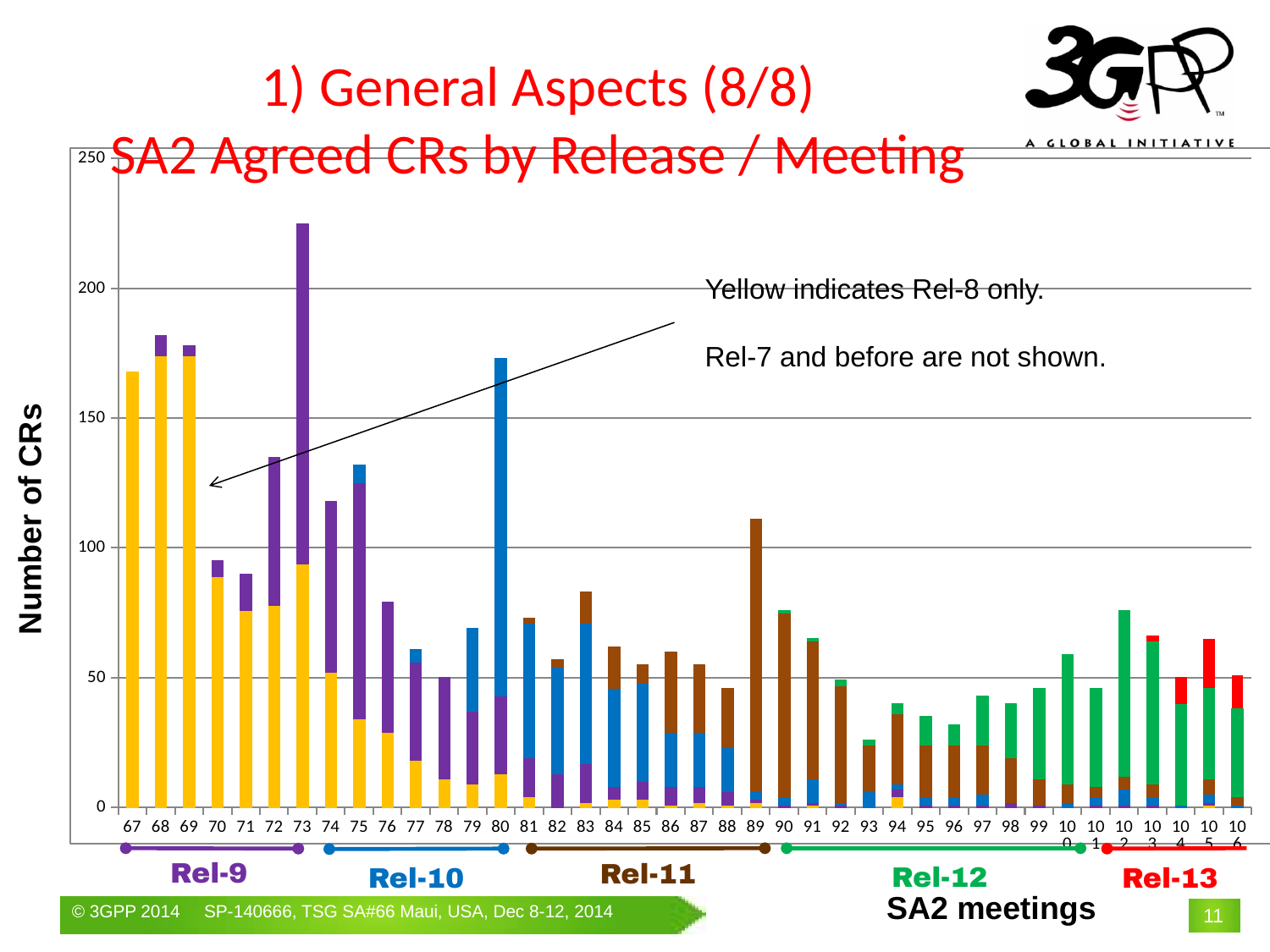

# 1) General Aspects (8/8) SA2 Agreed CRs by Release / Meeting

### Chart

| Category | r8 CR | r9 CR | r10 CR | r11 CR | r12 CR | r13 CR |
|---|---|---|---|---|---|---|
| 67 | 168.0 | 0.0 | 0.0 | 0.0 | 0.0 | 0.0 |
| 68 | 174.0 | 8.0 | 0.0 | 0.0 | 0.0 | 0.0 |
| 69 | 174.0 | 4.0 | 0.0 | 0.0 | 0.0 | 0.0 |
| 70 | 89.0 | 6.0 | 0.0 | 0.0 | 0.0 | 0.0 |
| 71 | 76.0 | 14.0 | 0.0 | 0.0 | 0.0 | 0.0 |
| 72 | 78.0 | 57.0 | 0.0 | 0.0 | 0.0 | 0.0 |
| 73 | 94.0 | 131.0 | 0.0 | 0.0 | 0.0 | 0.0 |
| 74 | 52.0 | 66.0 | 0.0 | 0.0 | 0.0 | 0.0 |
| 75 | 34.0 | 91.0 | 7.0 | 0.0 | 0.0 | 0.0 |
| 76 | 29.0 | 50.0 | 0.0 | 0.0 | 0.0 | 0.0 |
| 77 | 18.0 | 38.0 | 5.0 | 0.0 | 0.0 | 0.0 |
| 78 | 11.0 | 39.0 | 0.0 | 0.0 | 0.0 | 0.0 |
| 79 | 9.0 | 28.0 | 32.0 | 0.0 | 0.0 | 0.0 |
| 80 | 13.0 | 30.0 | 130.0 | 0.0 | 0.0 | 0.0 |
| 81 | 4.0 | 15.0 | 52.0 | 2.0 | 0.0 | 0.0 |
| 82 | 0.0 | 13.0 | 41.0 | 3.0 | 0.0 | 0.0 |
| 83 | 2.0 | 15.0 | 54.0 | 12.0 | 0.0 | 0.0 |
| 84 | 3.0 | 5.0 | 38.0 | 16.0 | 0.0 | 0.0 |
| 85 | 3.0 | 7.0 | 38.0 | 7.0 | 0.0 | 0.0 |
| 86 | 1.0 | 7.0 | 21.0 | 31.0 | 0.0 | 0.0 |
| 87 | 2.0 | 6.0 | 21.0 | 26.0 | 0.0 | 0.0 |
| 88 | 1.0 | 5.0 | 17.0 | 23.0 | 0.0 | 0.0 |
| 89 | 2.0 | 1.0 | 3.0 | 105.0 | 0.0 | 0.0 |
| 90 | 0.0 | 1.0 | 3.0 | 71.0 | 1.0 | 0.0 |
| 91 | 1.0 | 1.0 | 9.0 | 53.0 | 1.0 | 0.0 |
| 92 | 0.0 | 1.0 | 1.0 | 45.0 | 2.0 | 0.0 |
| 93 | 0.0 | 0.0 | 6.0 | 18.0 | 2.0 | 0.0 |
| 94 | 4.0 | 3.0 | 2.0 | 27.0 | 4.0 | 0.0 |
| 95 | 0.0 | 1.0 | 3.0 | 20.0 | 11.0 | 0.0 |
| 96 | 0.0 | 1.0 | 3.0 | 20.0 | 8.0 | 0.0 |
| 97 | 0.0 | 1.0 | 4.0 | 19.0 | 19.0 | 0.0 |
| 98 | 0.0 | 2.0 | 0.0 | 17.0 | 21.0 | 0.0 |
| 99 | 0.0 | 1.0 | 0.0 | 10.0 | 35.0 | 0.0 |
| 100 | 0.0 | 0.0 | 2.0 | 7.0 | 50.0 | 0.0 |
| 101 | 0.0 | 1.0 | 3.0 | 4.0 | 38.0 | 0.0 |
| 102 | 0.0 | 1.0 | 6.0 | 5.0 | 64.0 | 0.0 |
| 103 | 0.0 | 1.0 | 3.0 | 5.0 | 55.0 | 2.0 |
| 104 | 0.0 | 0.0 | 1.0 | 0.0 | 39.0 | 10.0 |
| 105 | 1.0 | 1.0 | 3.0 | 6.0 | 35.0 | 19.0 |
| 106 | 0.0 | 0.0 | 1.0 | 3.0 | 34.0 | 13.0 |

Yellow indicates Rel-8 only.
Rel-7 and before are not shown.
Number of CRs
Rel-9
Rel-11
Rel-12
Rel-10
Rel-13
SA2 meetings